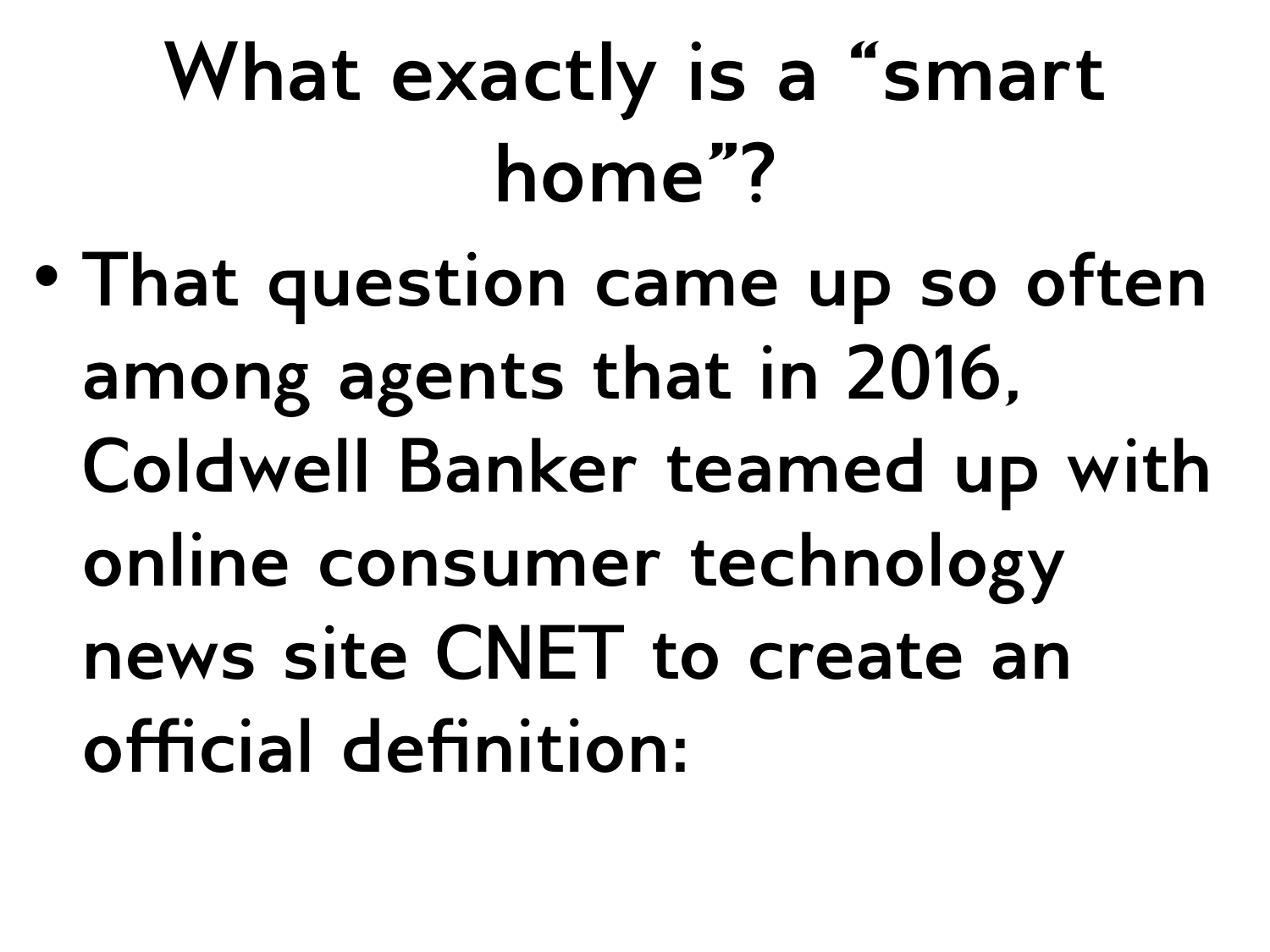

# What exactly is a “smart home”?
That question came up so often among agents that in 2016, Coldwell Banker teamed up with online consumer technology news site CNET to create an official definition: